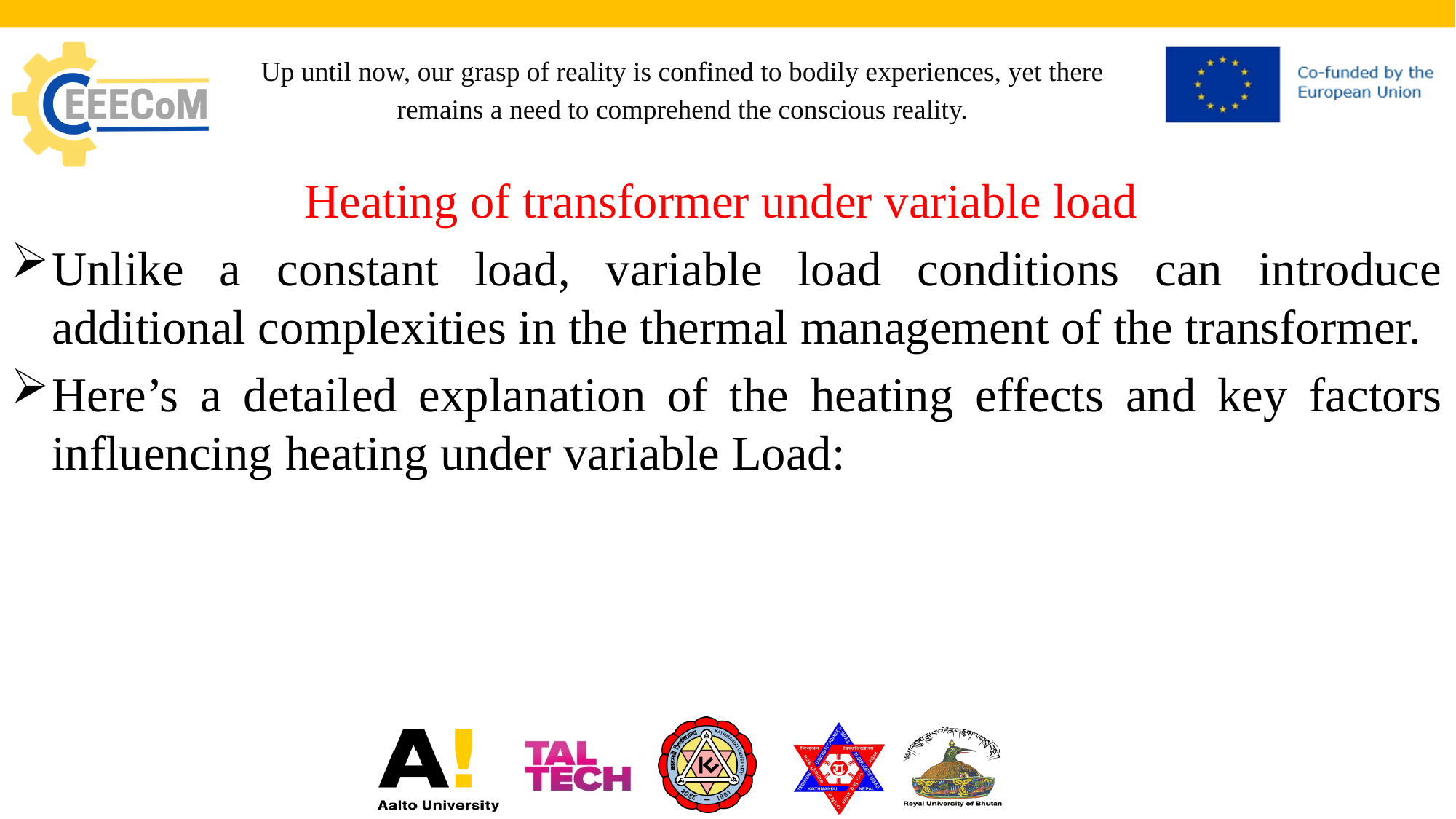

# Up until now, our grasp of reality is confined to bodily experiences, yet there remains a need to comprehend the conscious reality.
Heating of transformer under variable load
Unlike a constant load, variable load conditions can introduce additional complexities in the thermal management of the transformer.
Here’s a detailed explanation of the heating effects and key factors influencing heating under variable Load: